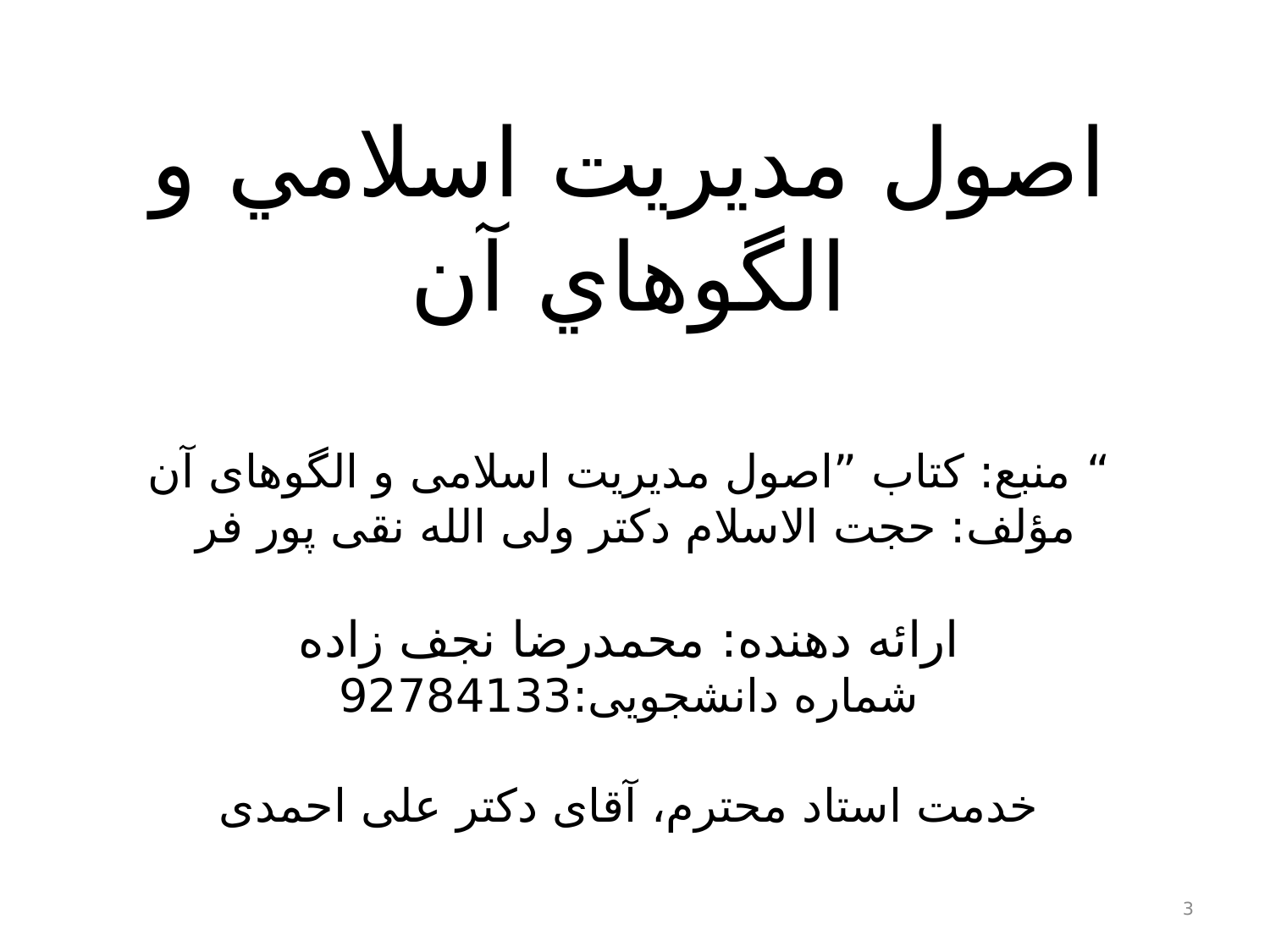

#
اصول مديريت اسلامي و الگوهاي آن
منبع: کتاب ”اصول مدیریت اسلامی و الگوهای آن “
 مؤلف: حجت الاسلام دکتر ولی الله نقی پور فر

ارائه دهنده: محمدرضا نجف زاده
شماره دانشجویی:92784133

خدمت استاد محترم، آقای دکتر علی احمدی

3